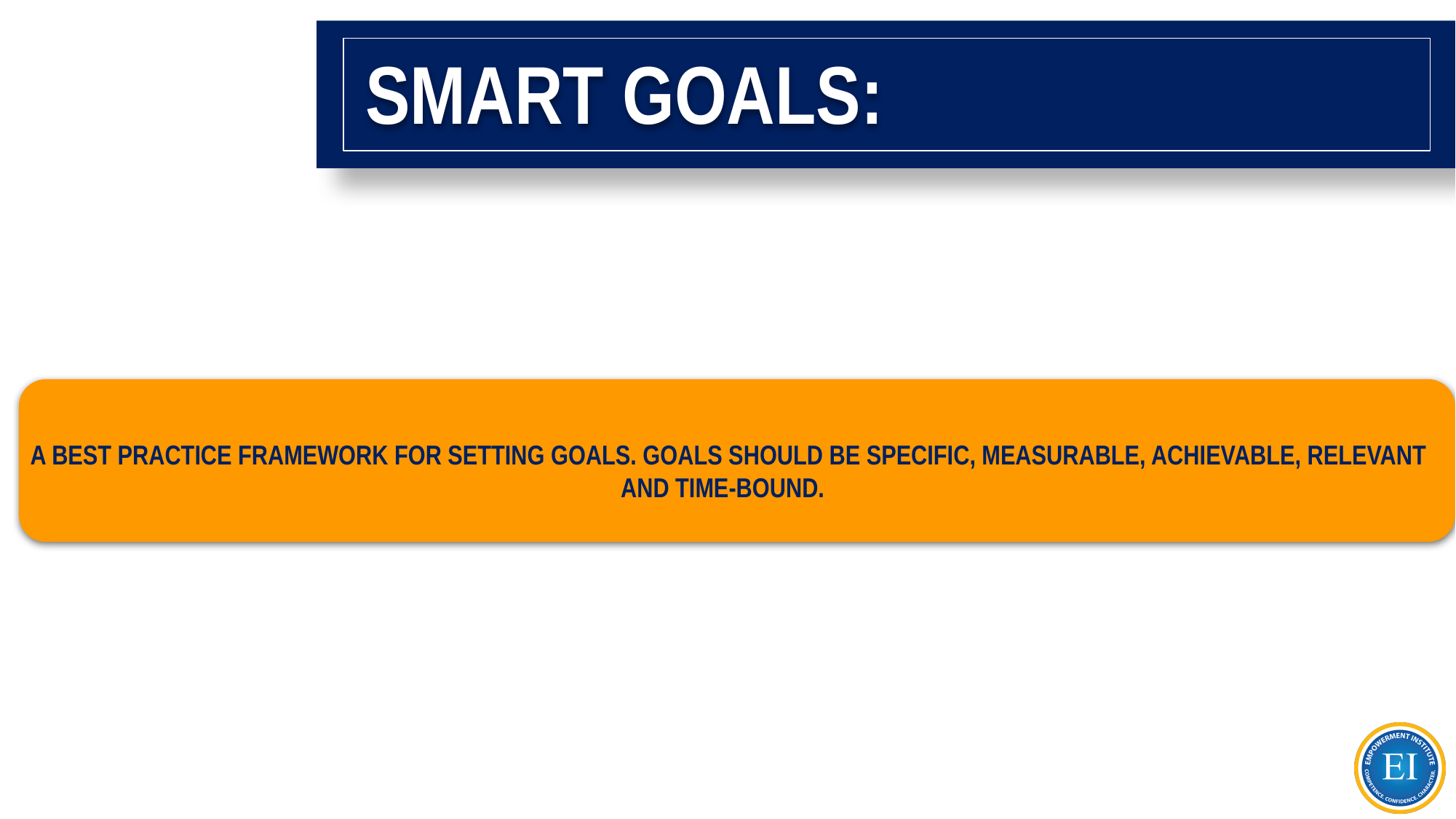

# SMART GOALS:

 A BEST PRACTICE FRAMEWORK FOR SETTING GOALS. GOALS SHOULD BE SPECIFIC, MEASURABLE, ACHIEVABLE, RELEVANT AND TIME-BOUND.